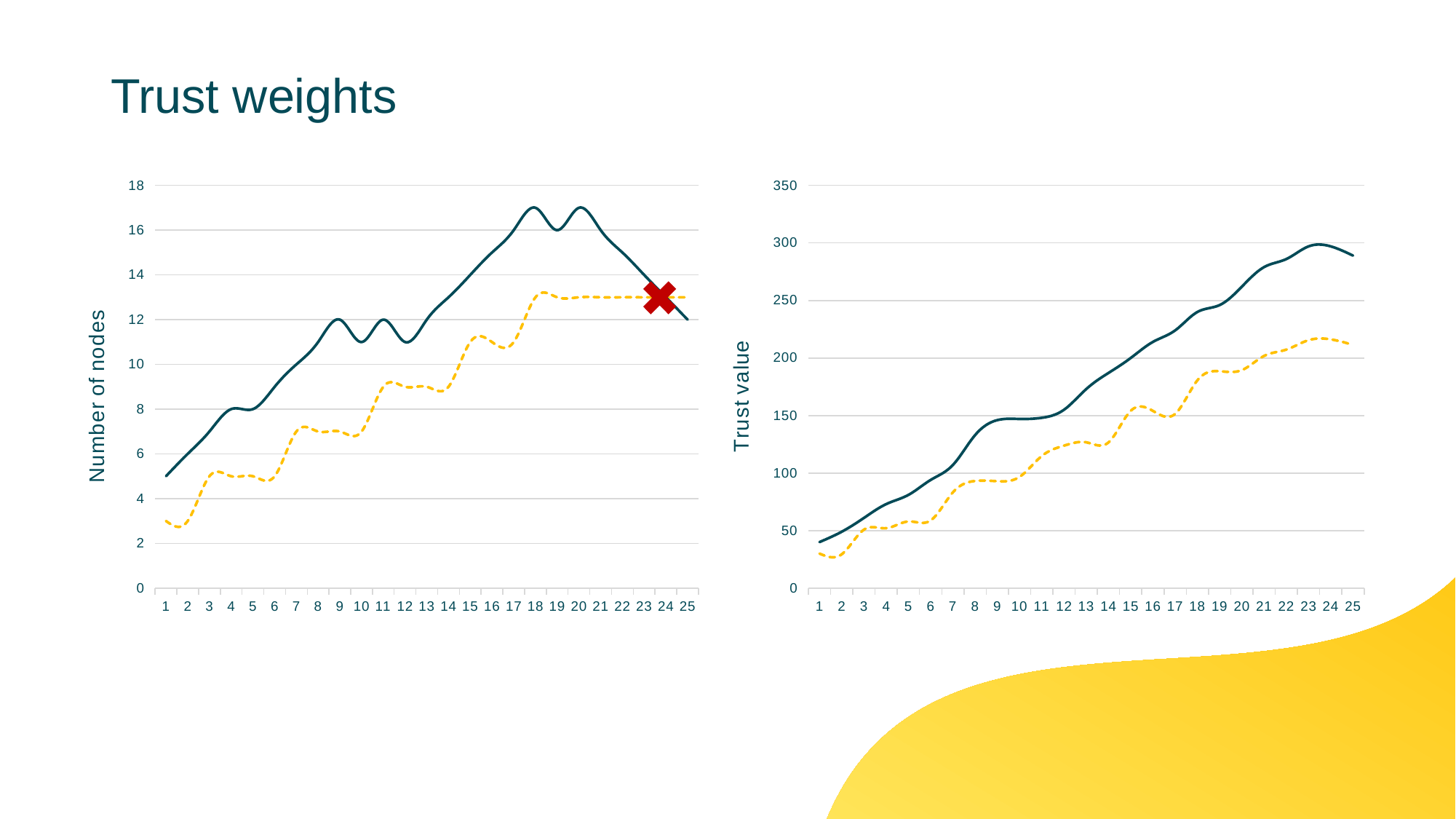

# Trust weights

### Chart

| Category |  |  |
|---|---|---|
| 1 | 3.0 | 5.0 |
| 2 | 3.0 | 6.0 |
| 3 | 5.0 | 7.0 |
| 4 | 5.0 | 8.0 |
| 5 | 5.0 | 8.0 |
| 6 | 5.0 | 9.0 |
| 7 | 7.0 | 10.0 |
| 8 | 7.0 | 11.0 |
| 9 | 7.0 | 12.0 |
| 10 | 7.0 | 11.0 |
| 11 | 9.0 | 12.0 |
| 12 | 9.0 | 11.0 |
| 13 | 9.0 | 12.0 |
| 14 | 9.0 | 13.0 |
| 15 | 11.0 | 14.0 |
| 16 | 11.0 | 15.0 |
| 17 | 11.0 | 16.0 |
| 18 | 13.0 | 17.0 |
| 19 | 13.0 | 16.0 |
| 20 | 13.0 | 17.0 |
| 21 | 13.0 | 16.0 |
| 22 | 13.0 | 15.0 |
| 23 | 13.0 | 14.0 |
| 24 | 13.0 | 13.0 |
| 25 | 13.0 | 12.0 |

### Chart

| Category |  |  |
|---|---|---|